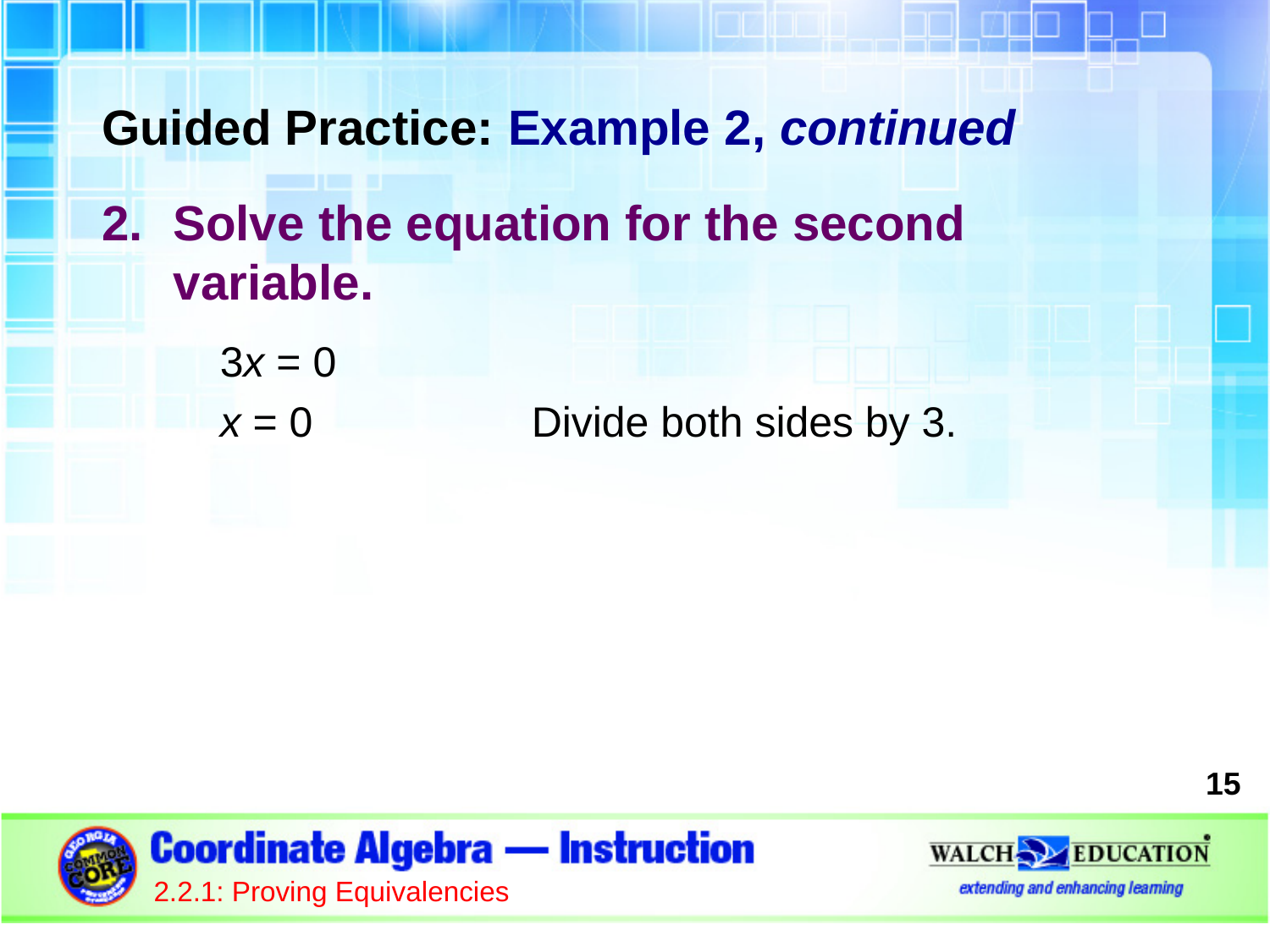

Guided Practice: Example 2, continued

Solve the equation for the second variable.

| 3x = 0 |  |
| --- | --- |
| x = 0 | Divide both sides by 3. |
15
2.2.1: Proving Equivalencies